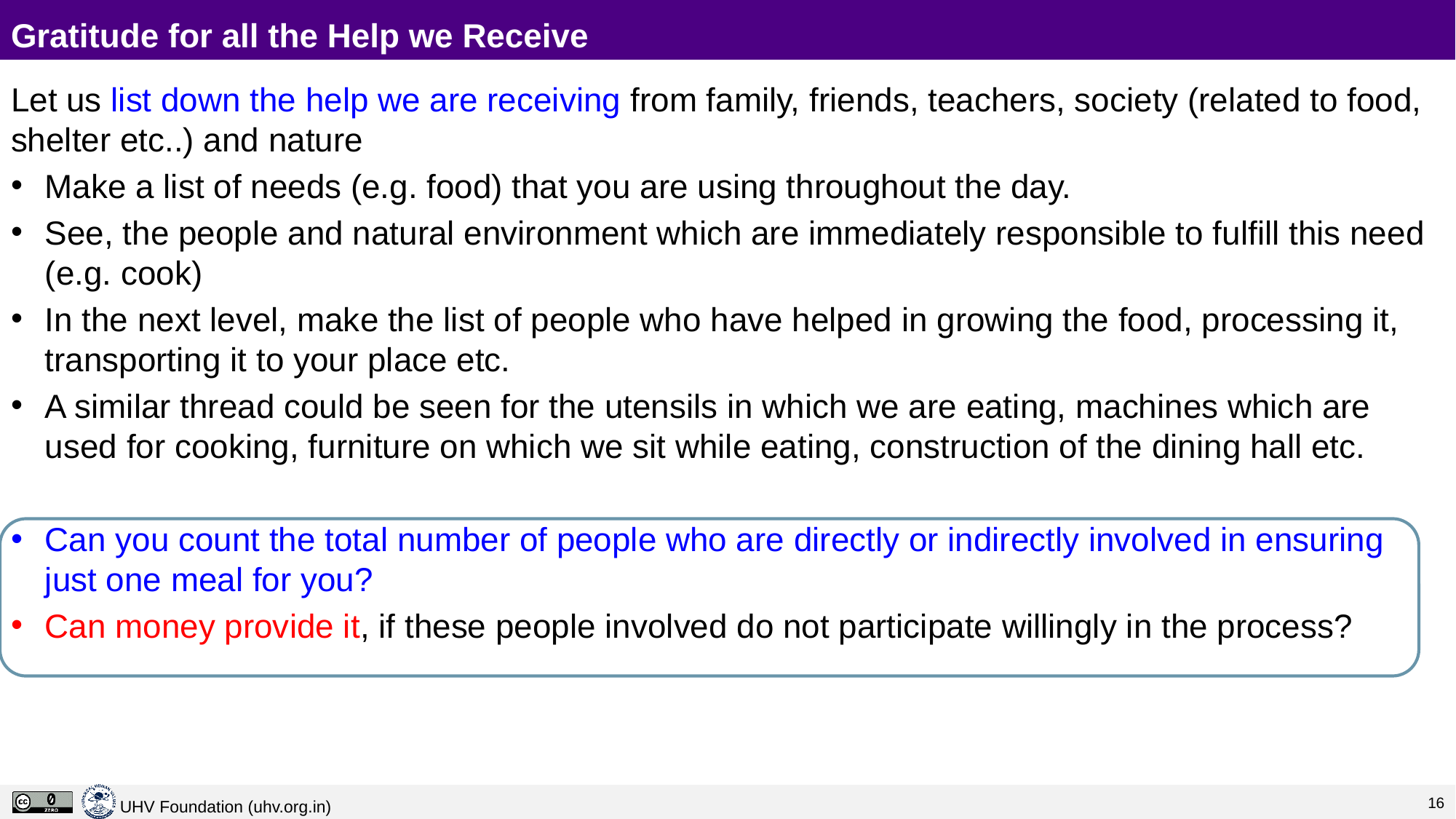

# Gratitude for all the Help we Receive
Let us list down the help we are receiving from family, friends, teachers, society (related to food, shelter etc..) and nature
Make a list of needs (e.g. food) that you are using throughout the day.
See, the people and natural environment which are immediately responsible to fulfill this need (e.g. cook)
In the next level, make the list of people who have helped in growing the food, processing it, transporting it to your place etc.
A similar thread could be seen for the utensils in which we are eating, machines which are used for cooking, furniture on which we sit while eating, construction of the dining hall etc.

Can you count the total number of people who are directly or indirectly involved in ensuring just one meal for you?
Can money provide it, if these people involved do not participate willingly in the process?